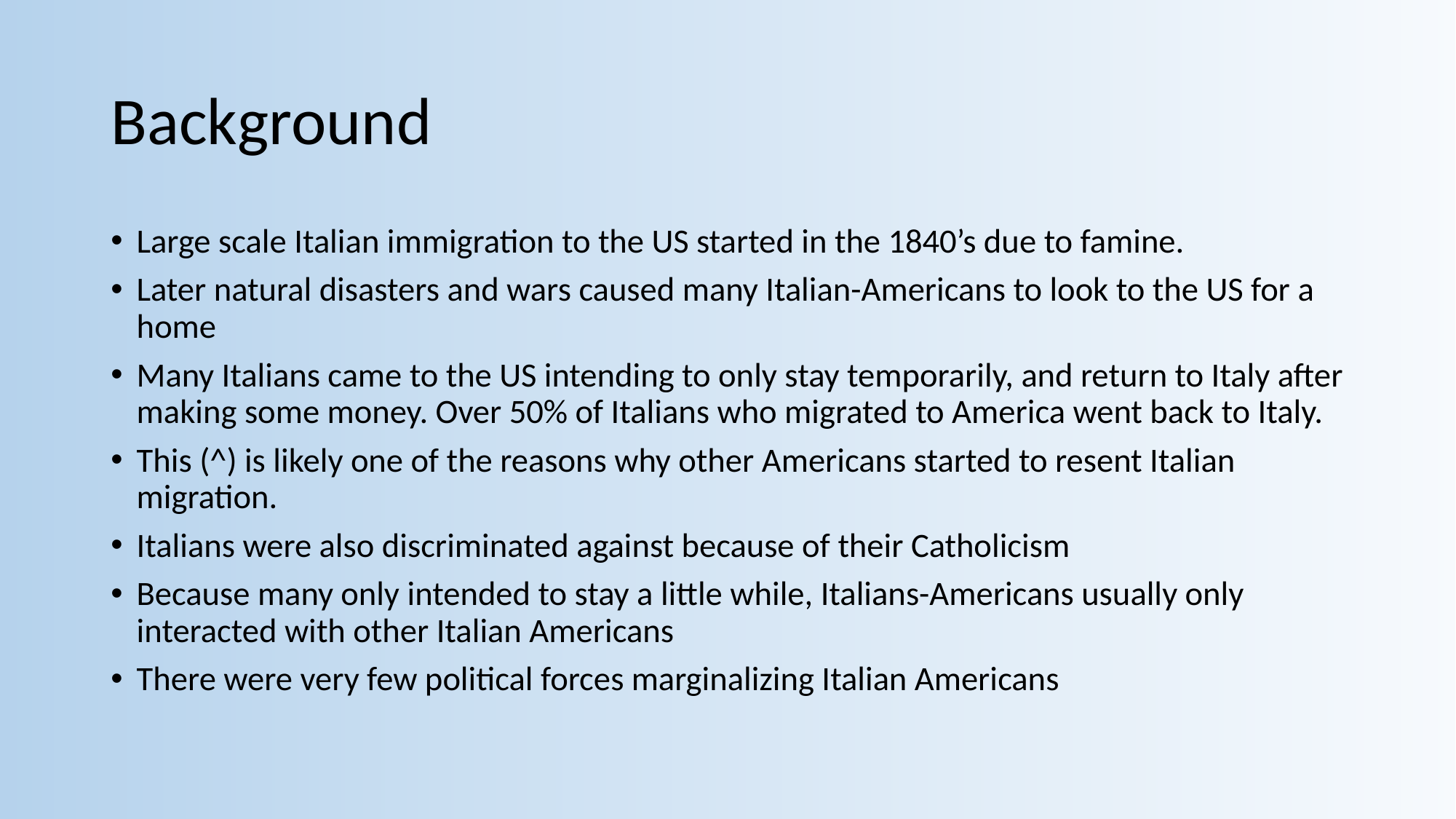

# Background
Large scale Italian immigration to the US started in the 1840’s due to famine.
Later natural disasters and wars caused many Italian-Americans to look to the US for a home
Many Italians came to the US intending to only stay temporarily, and return to Italy after making some money. Over 50% of Italians who migrated to America went back to Italy.
This (^) is likely one of the reasons why other Americans started to resent Italian migration.
Italians were also discriminated against because of their Catholicism
Because many only intended to stay a little while, Italians-Americans usually only interacted with other Italian Americans
There were very few political forces marginalizing Italian Americans